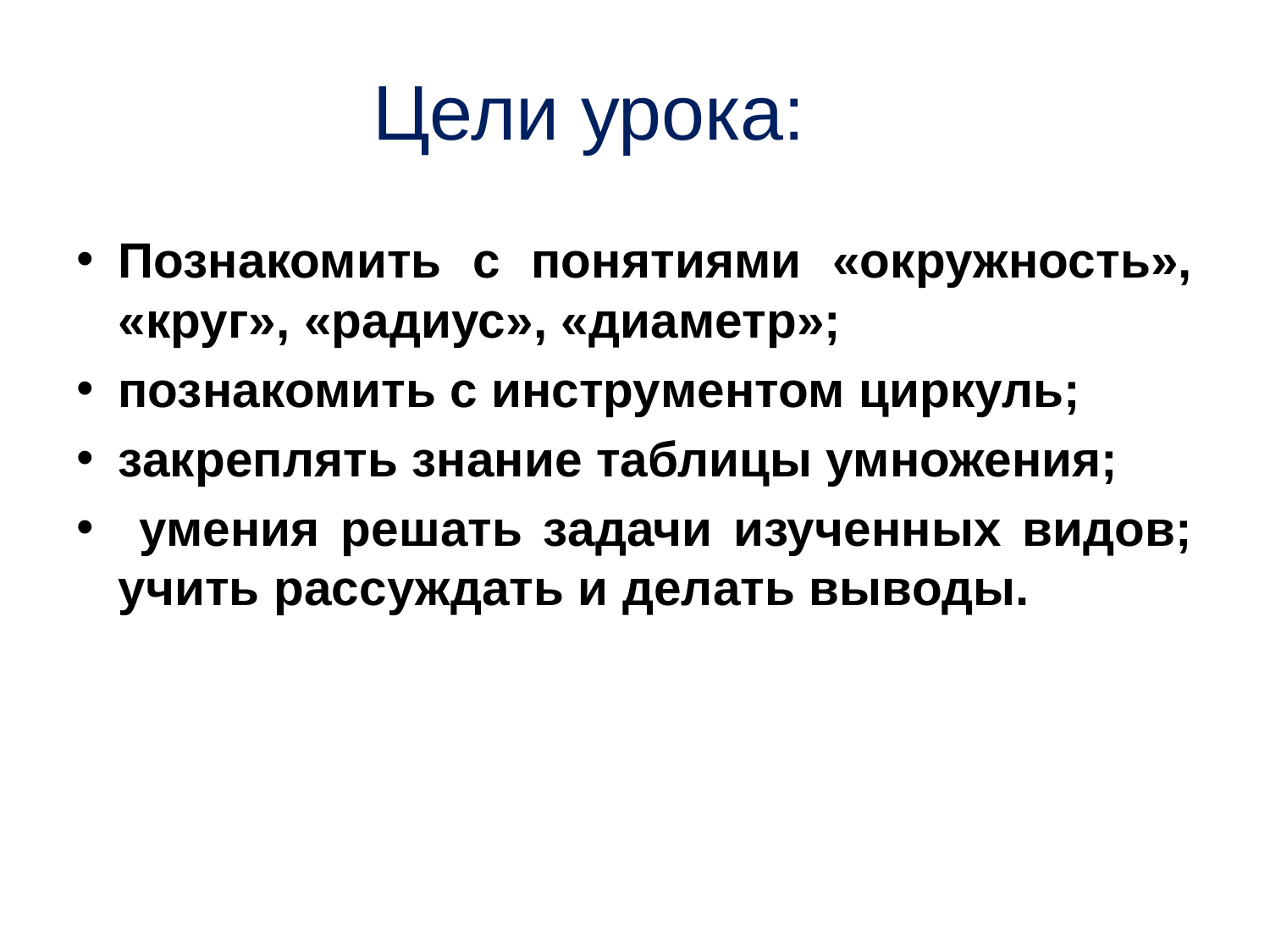

Цели урока:
Познакомить с понятиями «окружность», «круг», «радиус», «диаметр»;
познакомить с инструментом циркуль;
закреплять знание таблицы умножения;
 умения решать задачи изученных видов; учить рассуждать и делать выводы.